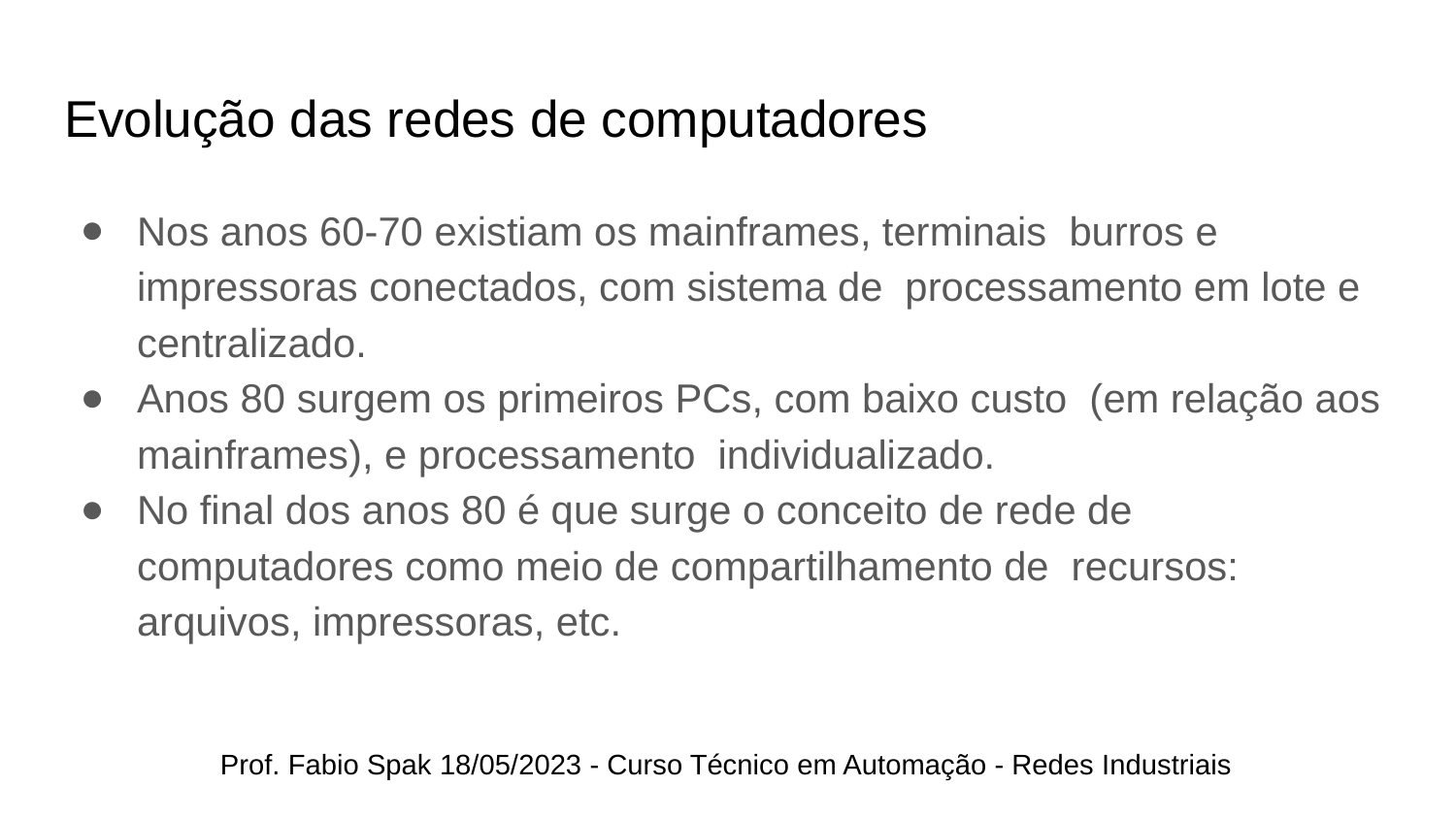

# Evolução das redes de computadores

Nos anos 60-70 existiam os mainframes, terminais  burros e impressoras conectados, com sistema de  processamento em lote e centralizado.
Anos 80 surgem os primeiros PCs, com baixo custo  (em relação aos mainframes), e processamento  individualizado.
No final dos anos 80 é que surge o conceito de rede de  computadores como meio de compartilhamento de  recursos: arquivos, impressoras, etc.

Prof. Fabio Spak 18/05/2023 - Curso Técnico em Automação - Redes Industriais